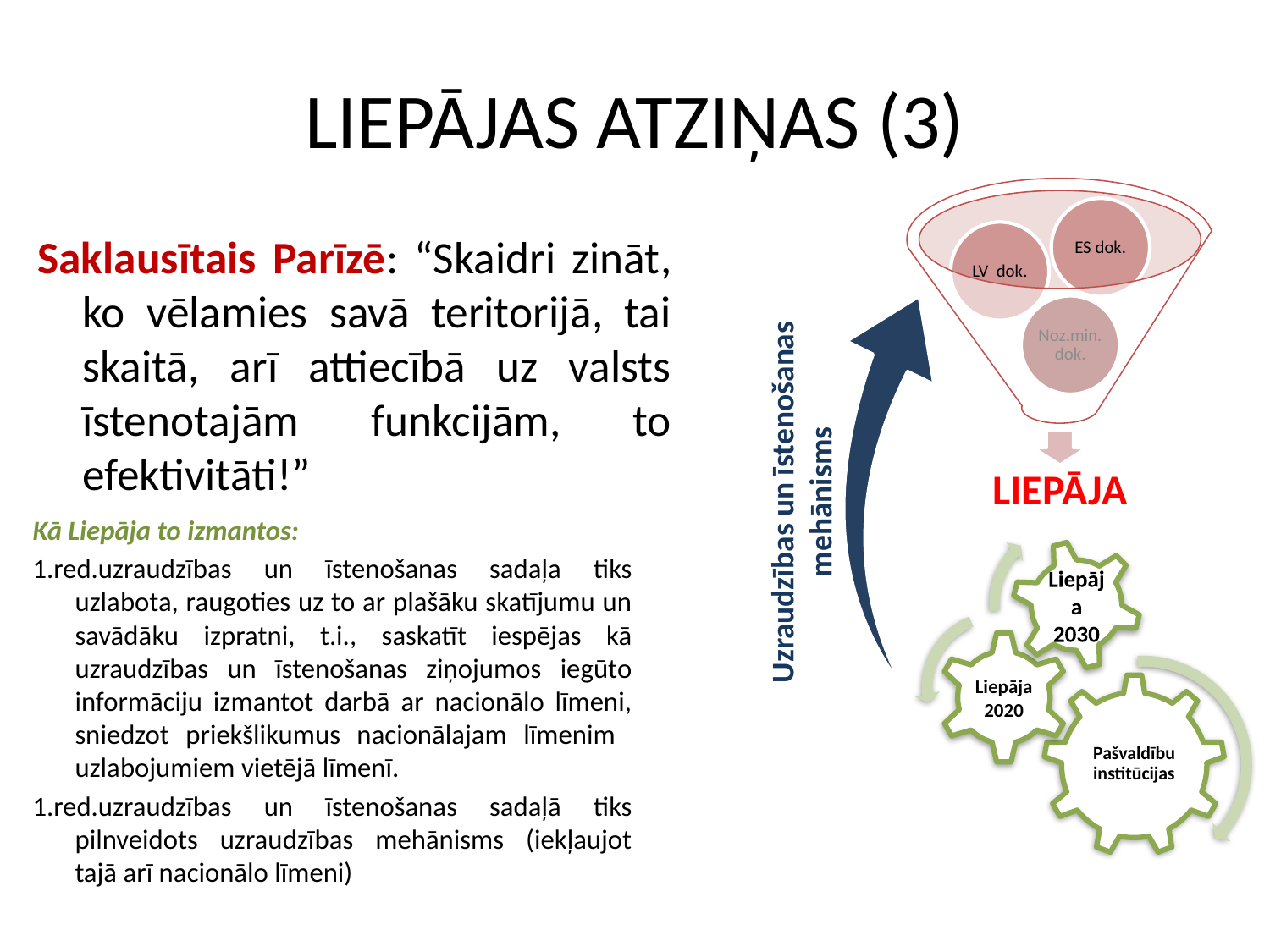

# LIEPĀJAS ATZIŅAS (3)
LIEPĀJA
Noz.min. dok.
LV  dok.
ES dok.
Saklausītais Parīzē: “Skaidri zināt, ko vēlamies savā teritorijā, tai skaitā, arī attiecībā uz valsts īstenotajām funkcijām, to efektivitāti!”

Uzraudzības un īstenošanas mehānisms

Kā Liepāja to izmantos:
1.red.uzraudzības un īstenošanas sadaļa tiks uzlabota, raugoties uz to ar plašāku skatījumu un savādāku izpratni, t.i., saskatīt iespējas kā uzraudzības un īstenošanas ziņojumos iegūto informāciju izmantot darbā ar nacionālo līmeni, sniedzot priekšlikumus nacionālajam līmenim  uzlabojumiem vietējā līmenī.
1.red.uzraudzības un īstenošanas sadaļā tiks pilnveidots uzraudzības mehānisms (iekļaujot tajā arī nacionālo līmeni)

Pašvaldību institūcijas
Liepāja
2020
Liepāja
2030